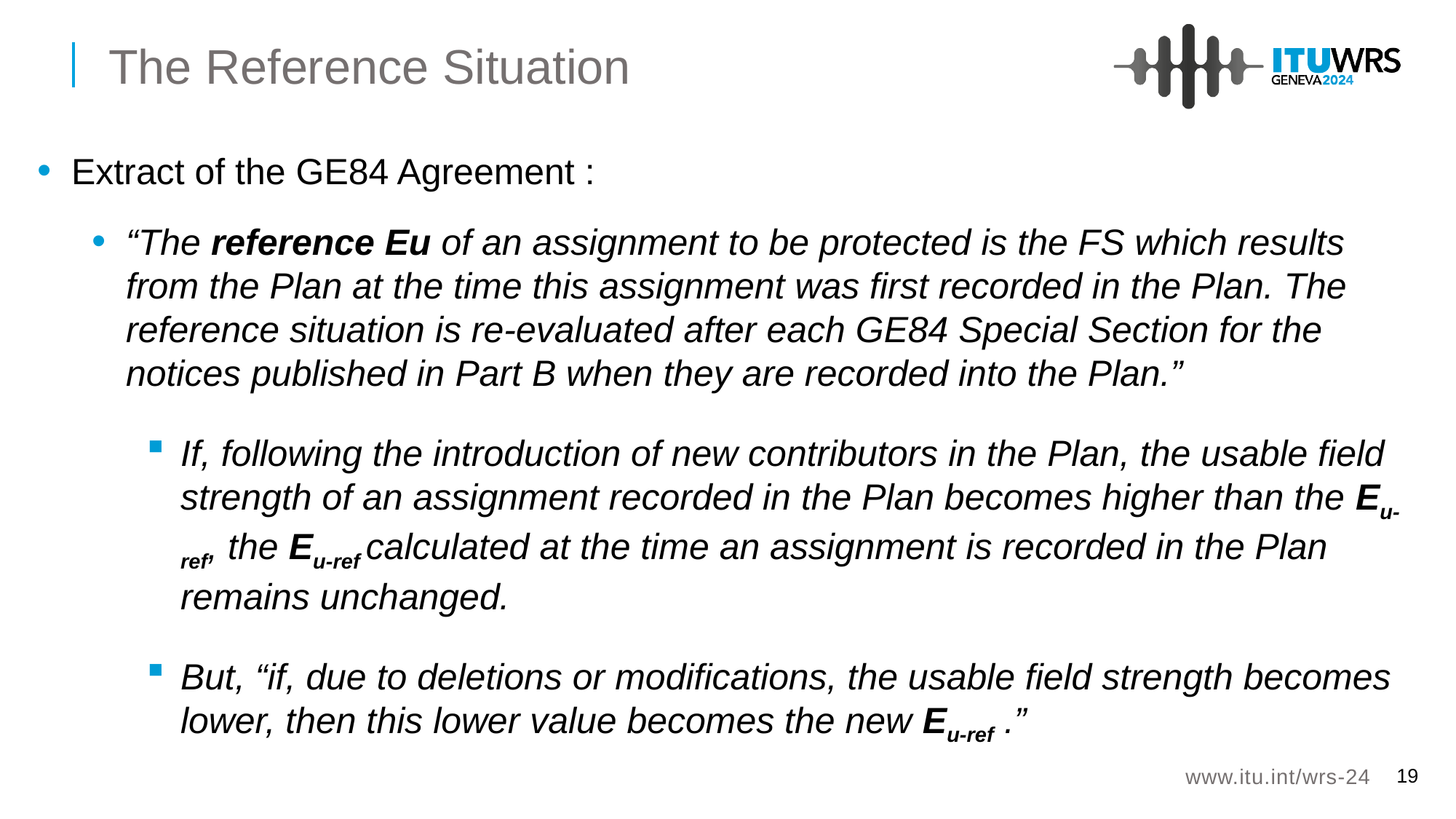

The Reference Situation

Extract of the GE84 Agreement :
“The reference Eu of an assignment to be protected is the FS which results from the Plan at the time this assignment was first recorded in the Plan. The reference situation is re-evaluated after each GE84 Special Section for the notices published in Part B when they are recorded into the Plan.”
If, following the introduction of new contributors in the Plan, the usable field strength of an assignment recorded in the Plan becomes higher than the Eu-ref, the Eu-ref calculated at the time an assignment is recorded in the Plan remains unchanged.
But, “if, due to deletions or modifications, the usable field strength becomes lower, then this lower value becomes the new Eu-ref .”